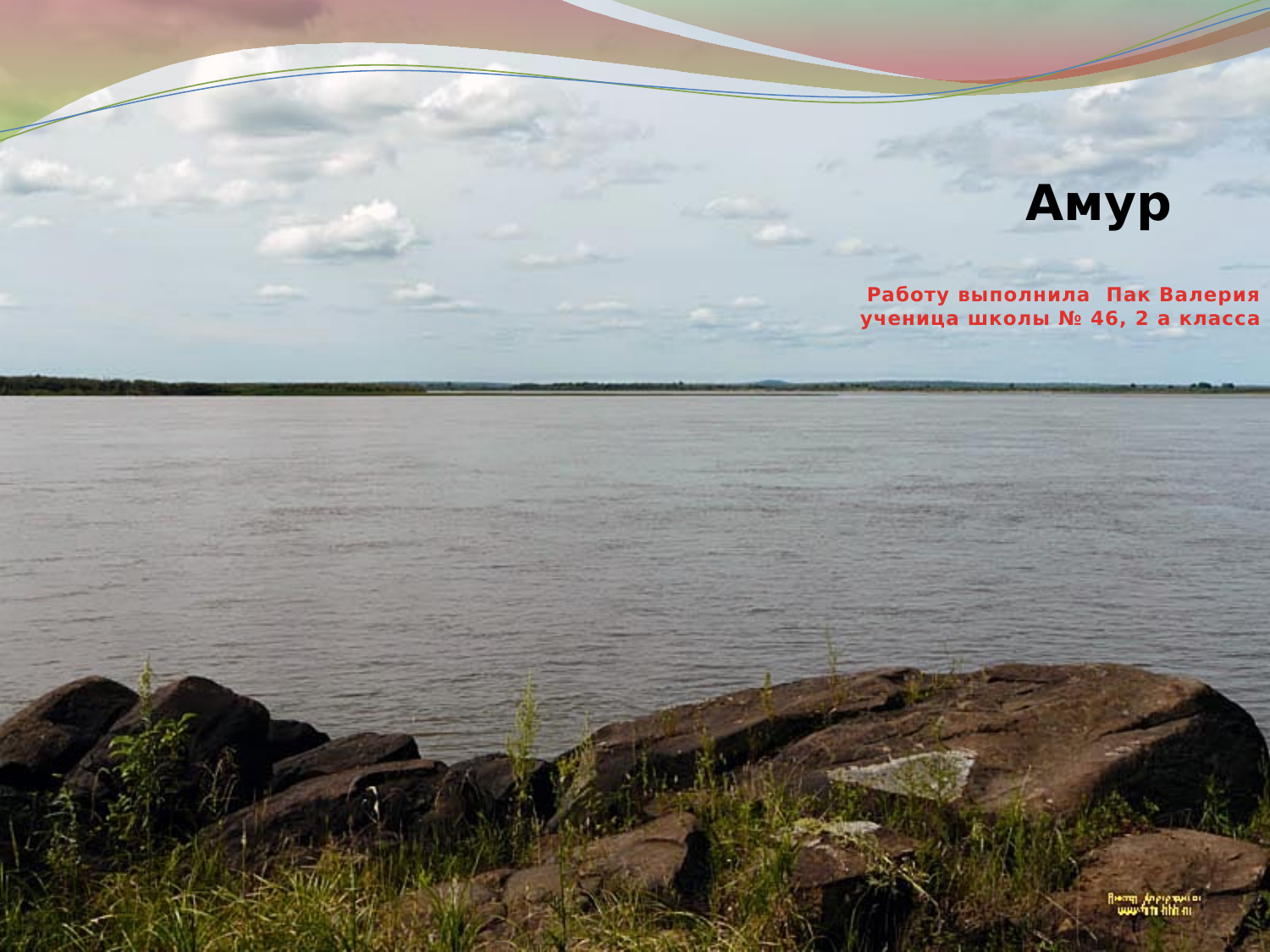

# Амур
Работу выполнила  Пак Валерия ученица школы № 46, 2 а класса